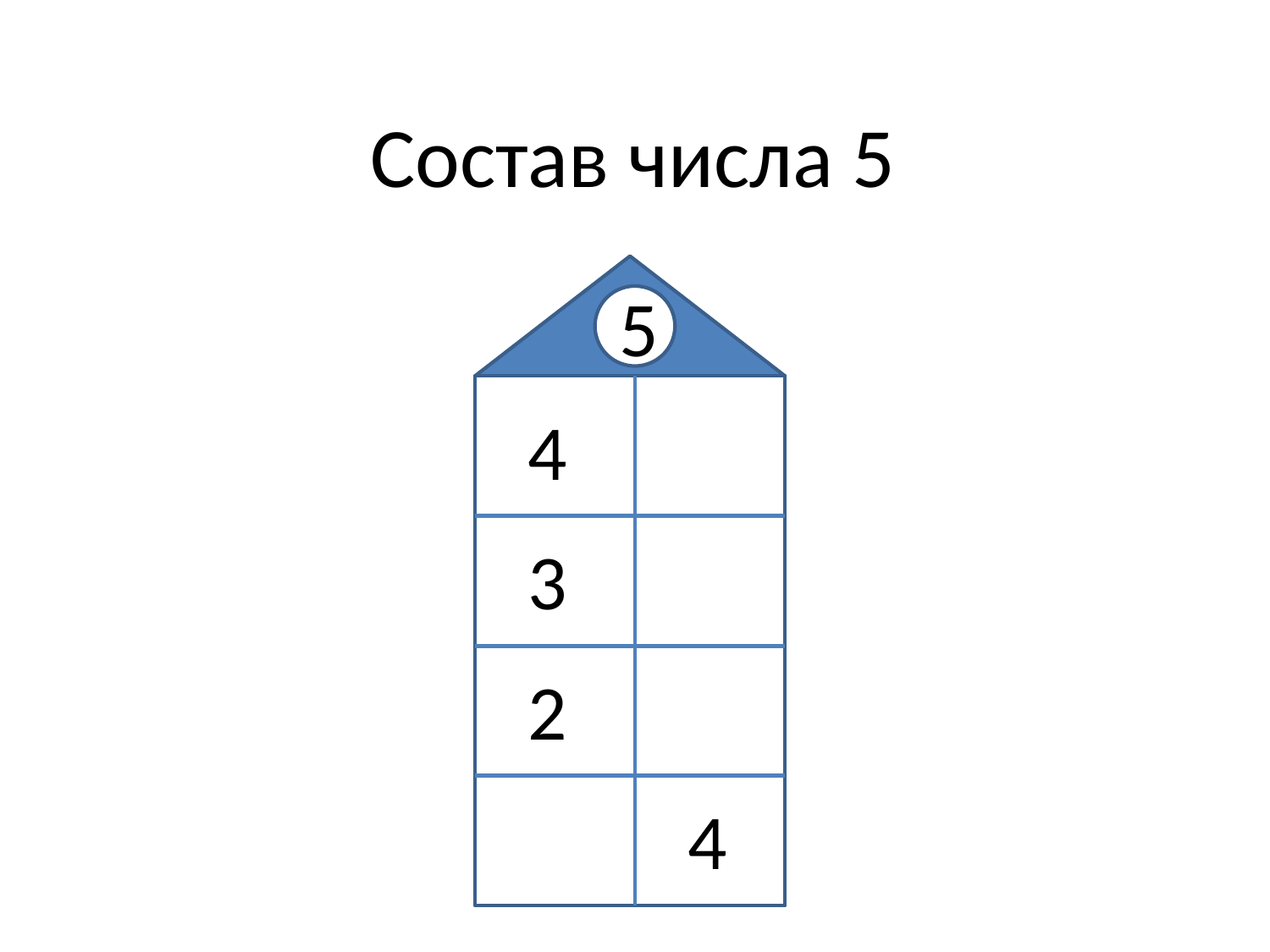

Состав числа 5

5
43
4
3
2
4